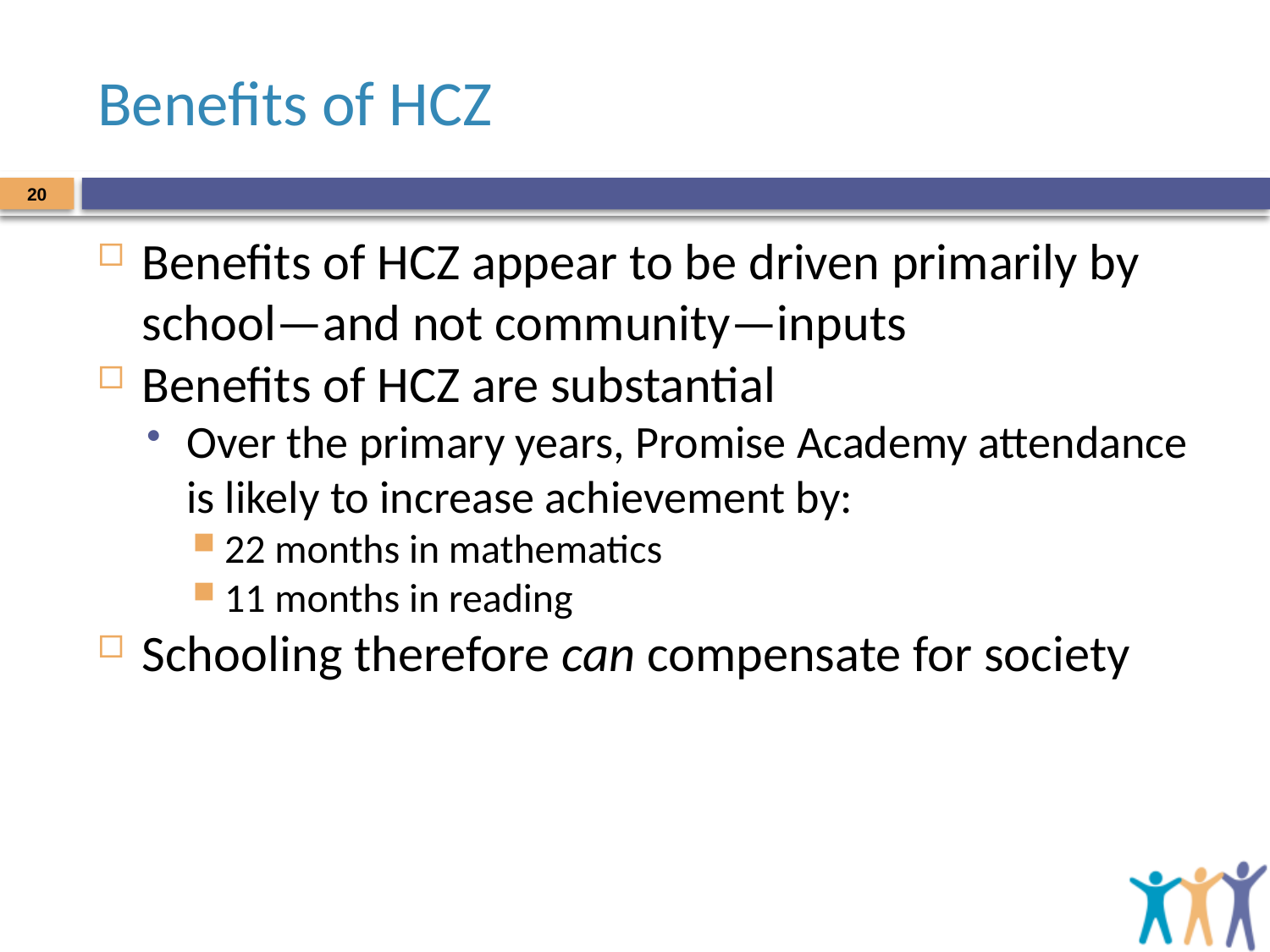

# Benefits of HCZ
20
Benefits of HCZ appear to be driven primarily by school—and not community—inputs
Benefits of HCZ are substantial
Over the primary years, Promise Academy attendance is likely to increase achievement by:
22 months in mathematics
11 months in reading
Schooling therefore can compensate for society